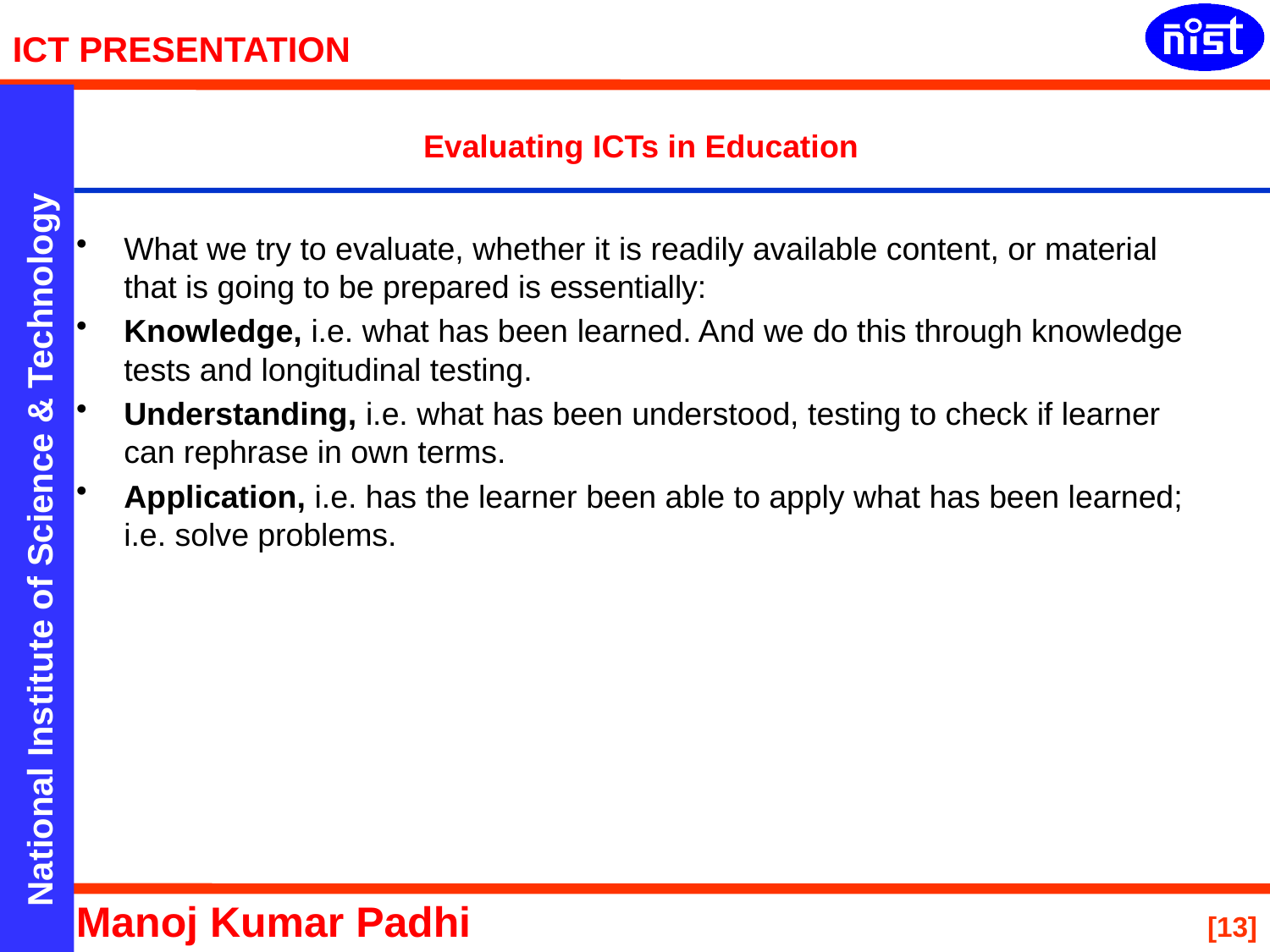

# Evaluating ICTs in Education

What we try to evaluate, whether it is readily available content, or material that is going to be prepared is essentially:
Knowledge, i.e. what has been learned. And we do this through knowledge tests and longitudinal testing.
Understanding, i.e. what has been understood, testing to check if learner can rephrase in own terms.
Application, i.e. has the learner been able to apply what has been learned; i.e. solve problems.